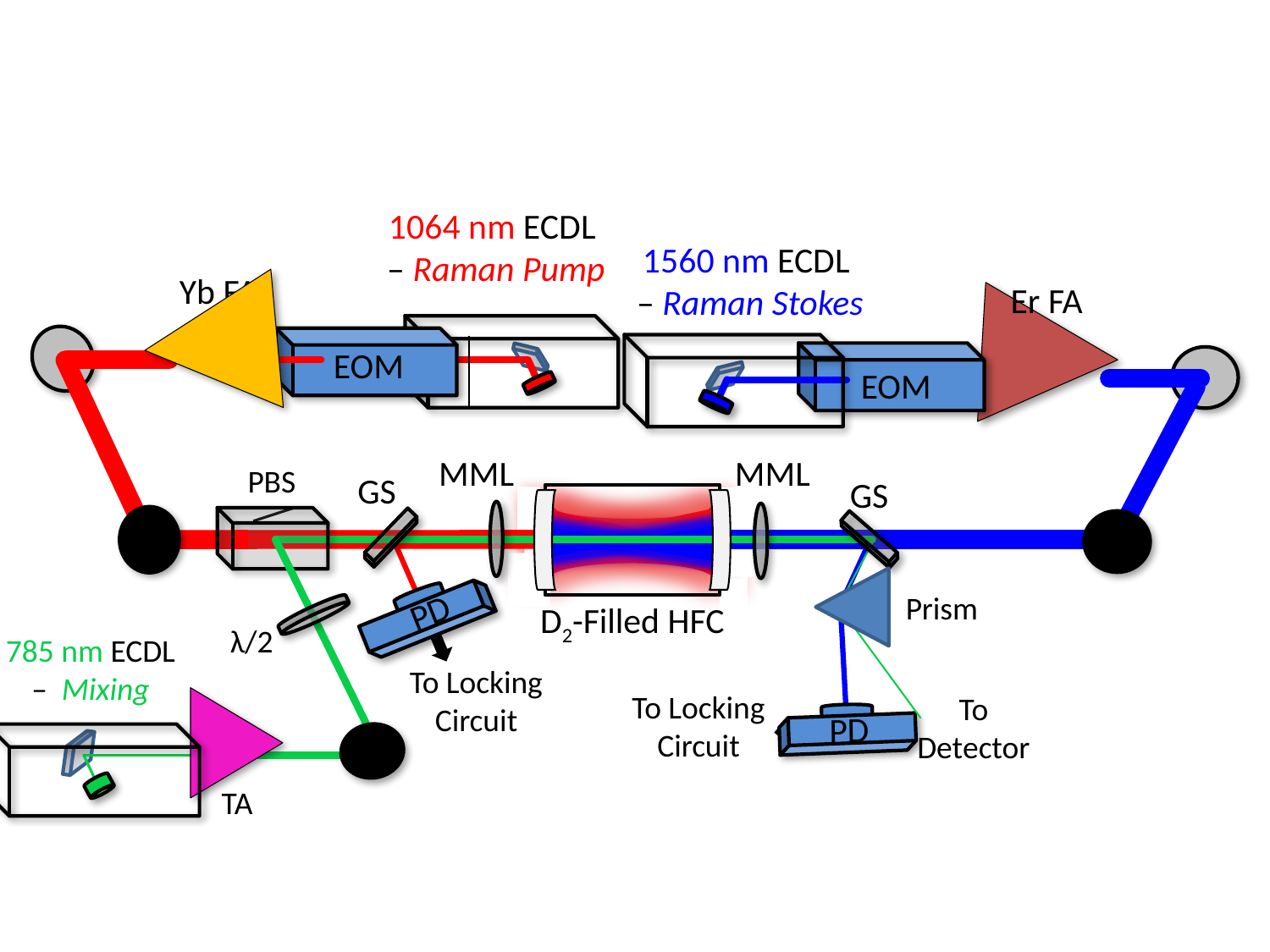

1064 nm ECDL
 – Raman Pump
1560 nm ECDL
 – Raman Stokes
Yb FA
Er FA

EOM

EOM

MML
MML
PBS
GS
GS

Prism
PD

D2-Filled HFC

λ/2
785 nm ECDL –  Mixing

To Locking Circuit
To Locking Circuit
To
Detector

PD

TA